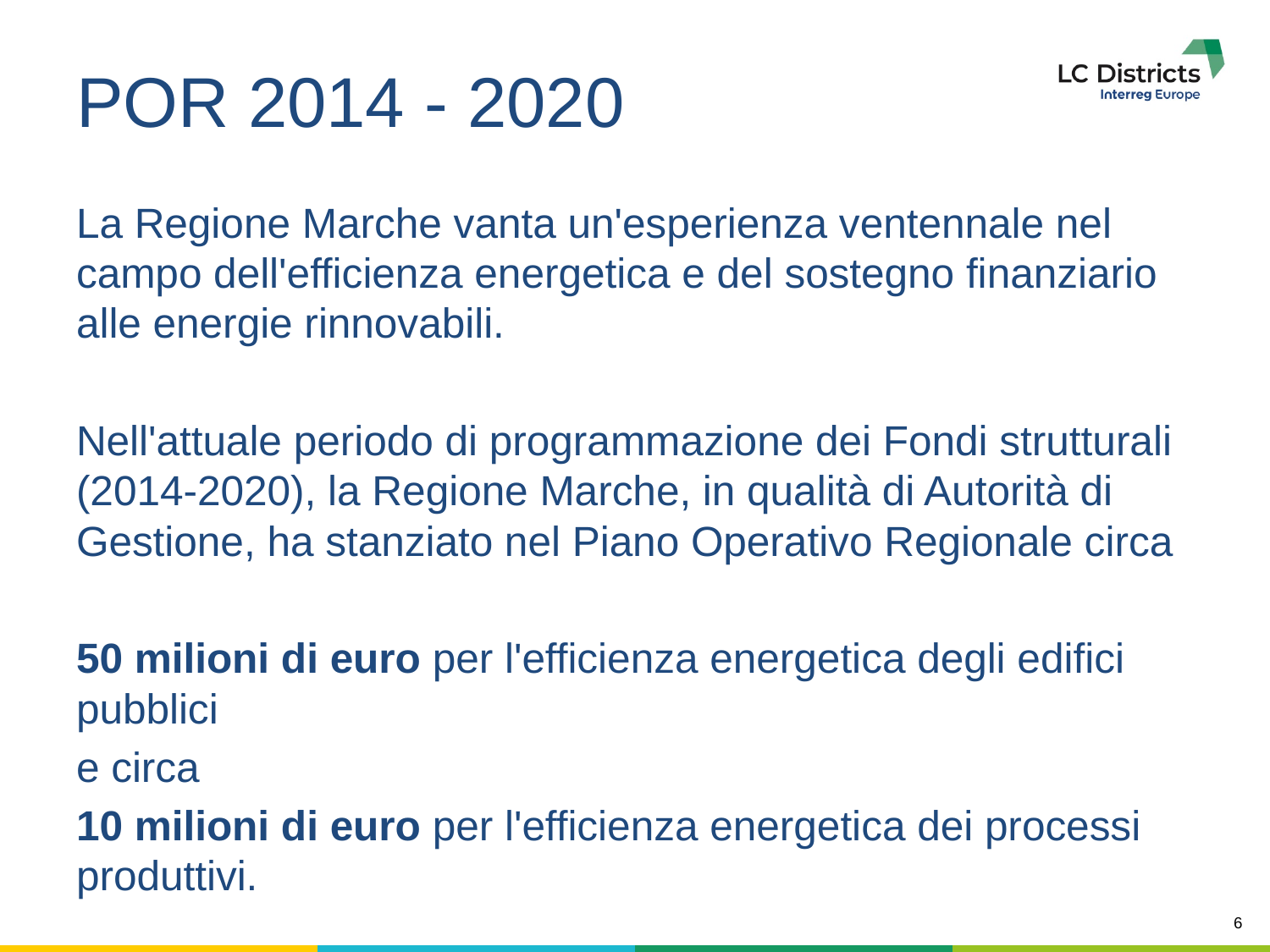

# POR 2014 - 2020
La Regione Marche vanta un'esperienza ventennale nel campo dell'efficienza energetica e del sostegno finanziario alle energie rinnovabili.

Nell'attuale periodo di programmazione dei Fondi strutturali (2014-2020), la Regione Marche, in qualità di Autorità di Gestione, ha stanziato nel Piano Operativo Regionale circa

50 milioni di euro per l'efficienza energetica degli edifici pubblici
e circa
10 milioni di euro per l'efficienza energetica dei processi produttivi.